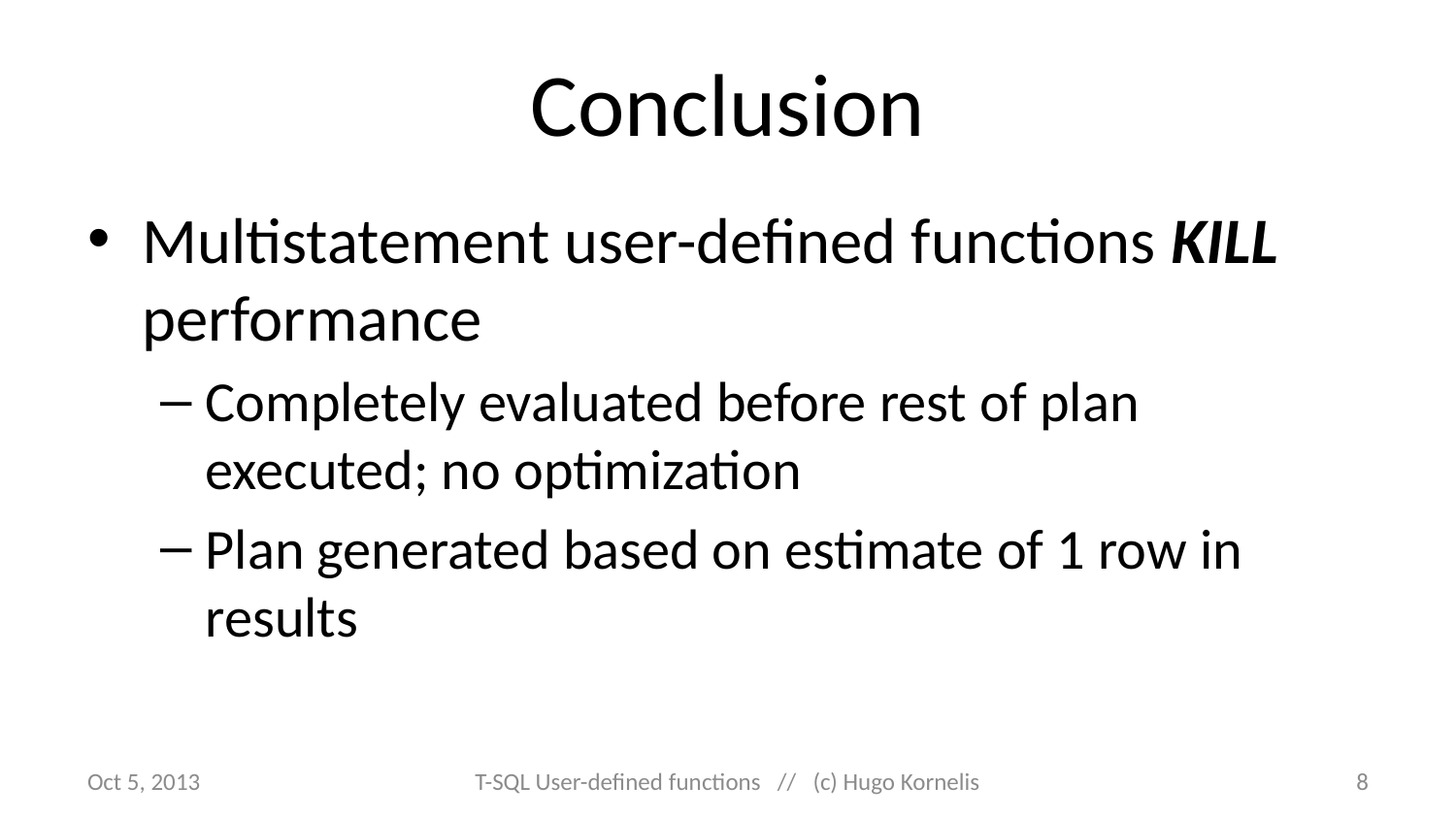

# Conclusion
Multistatement user-defined functions KILL performance
Completely evaluated before rest of plan executed; no optimization
Plan generated based on estimate of 1 row in results
Oct 5, 2013
T-SQL User-defined functions   //   (c) Hugo Kornelis
8